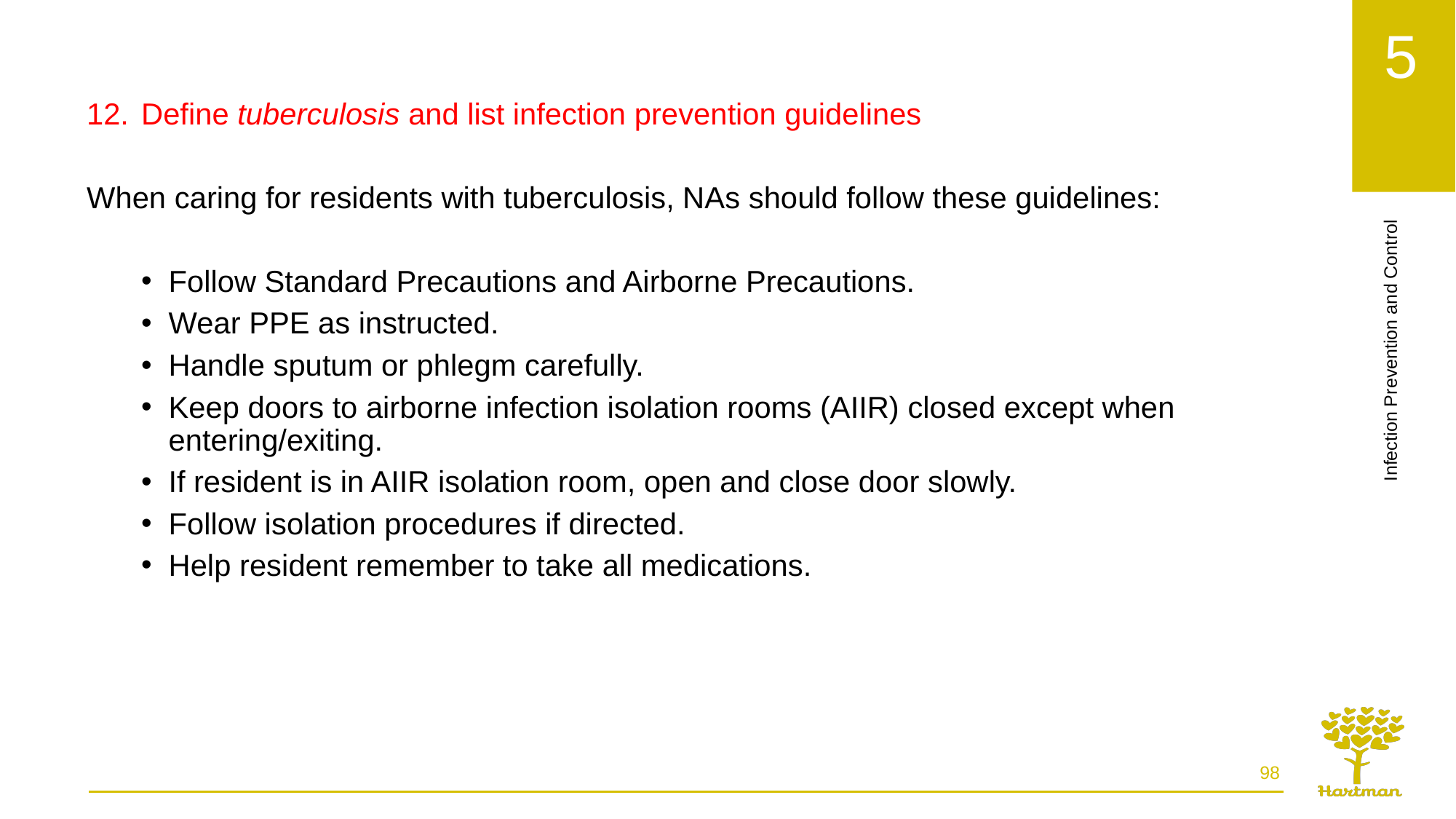

Define tuberculosis and list infection prevention guidelines

When caring for residents with tuberculosis, NAs should follow these guidelines:

Follow Standard Precautions and Airborne Precautions.
Wear PPE as instructed.
Handle sputum or phlegm carefully.
Keep doors to airborne infection isolation rooms (AIIR) closed except when entering/exiting.
If resident is in AIIR isolation room, open and close door slowly.
Follow isolation procedures if directed.
Help resident remember to take all medications.

98